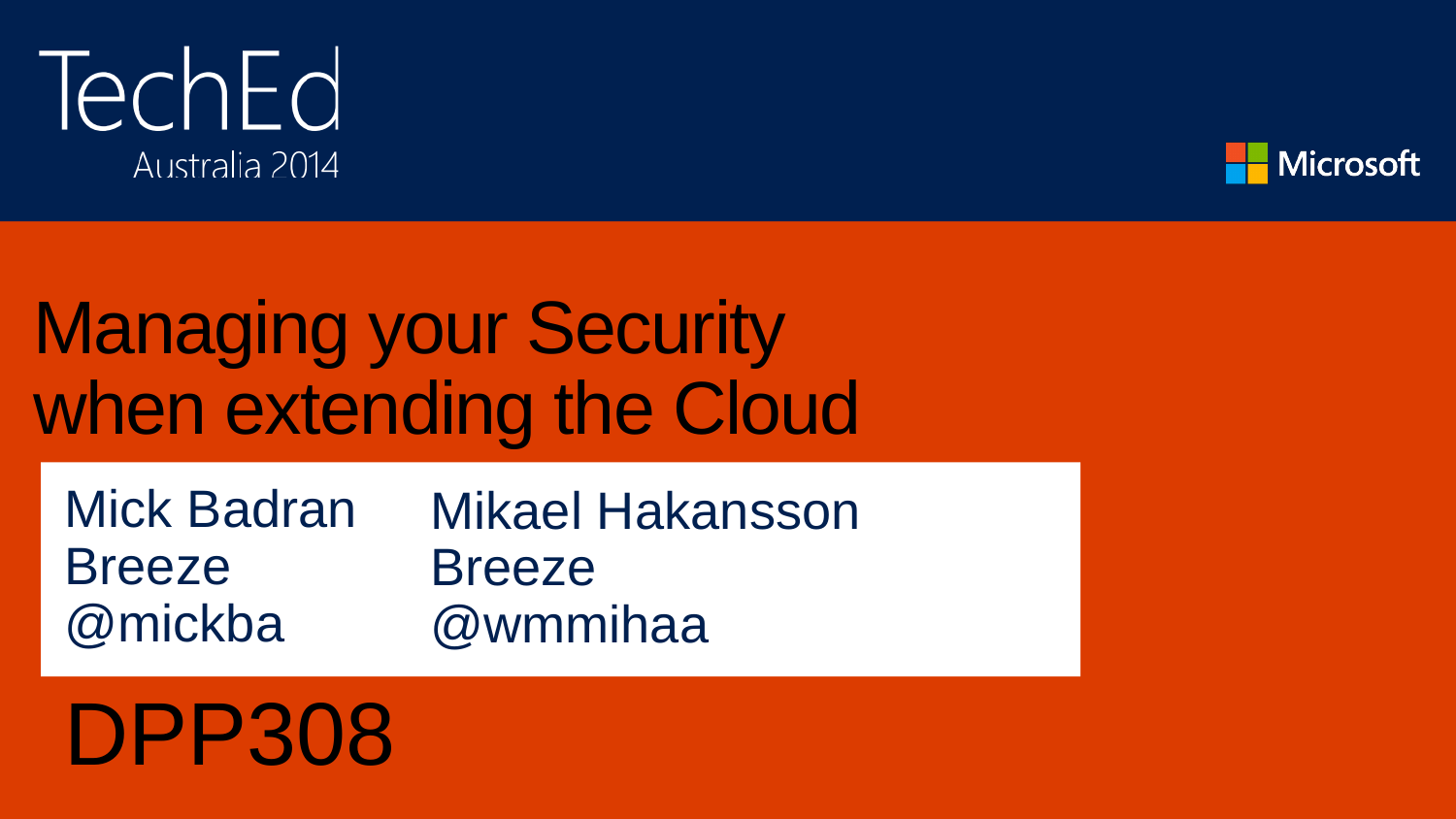

# Managing your Security when extending the Cloud
Mikael Hakansson
Breeze
@wmmihaa
Mick Badran
Breeze
@mickba
DPP308